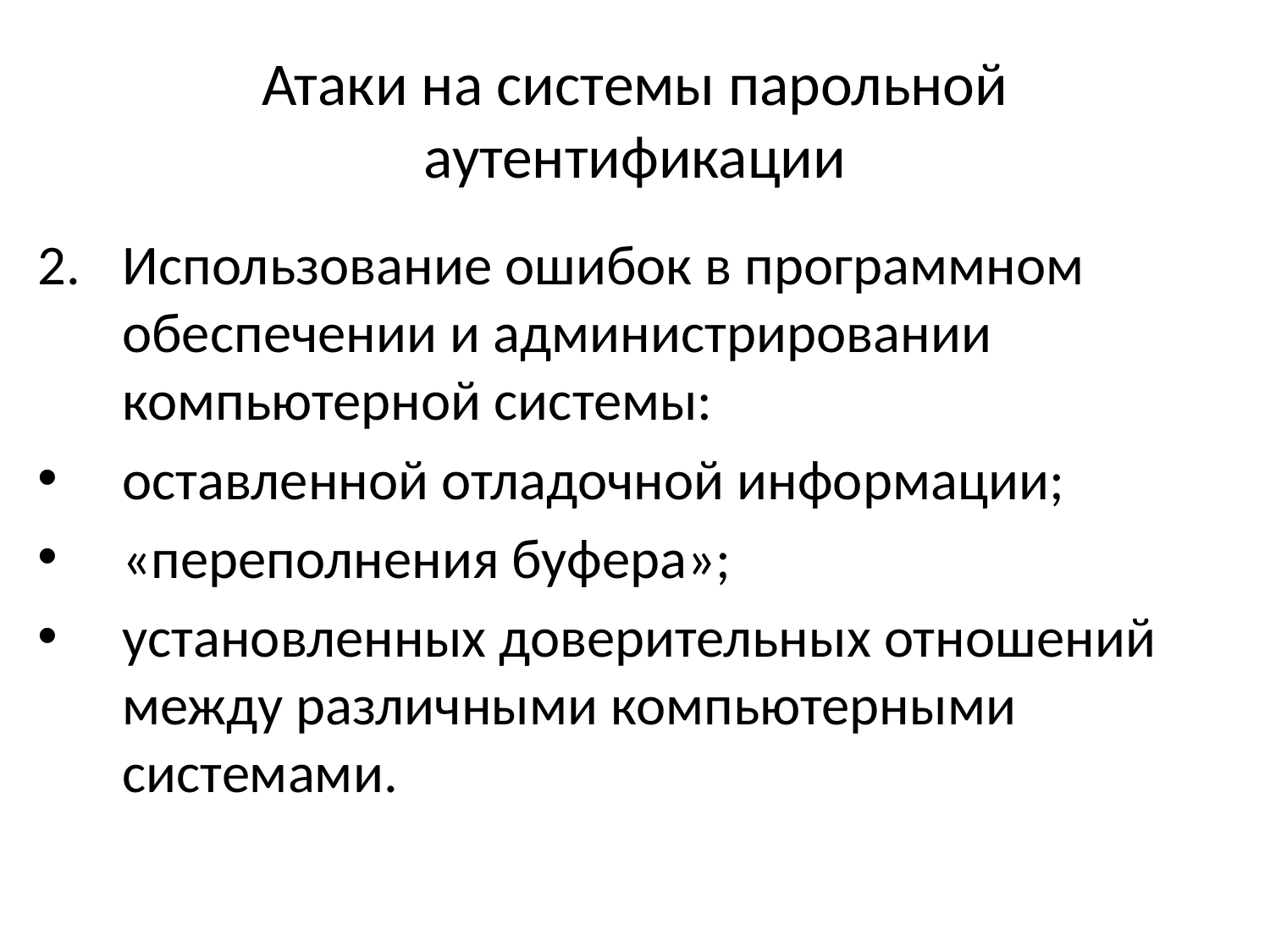

# Атаки на системы парольной аутентификации
Использование ошибок в программном обеспечении и администрировании компьютерной системы:
оставленной отладочной информации;
«переполнения буфера»;
установленных доверительных отношений между различными компьютерными системами.